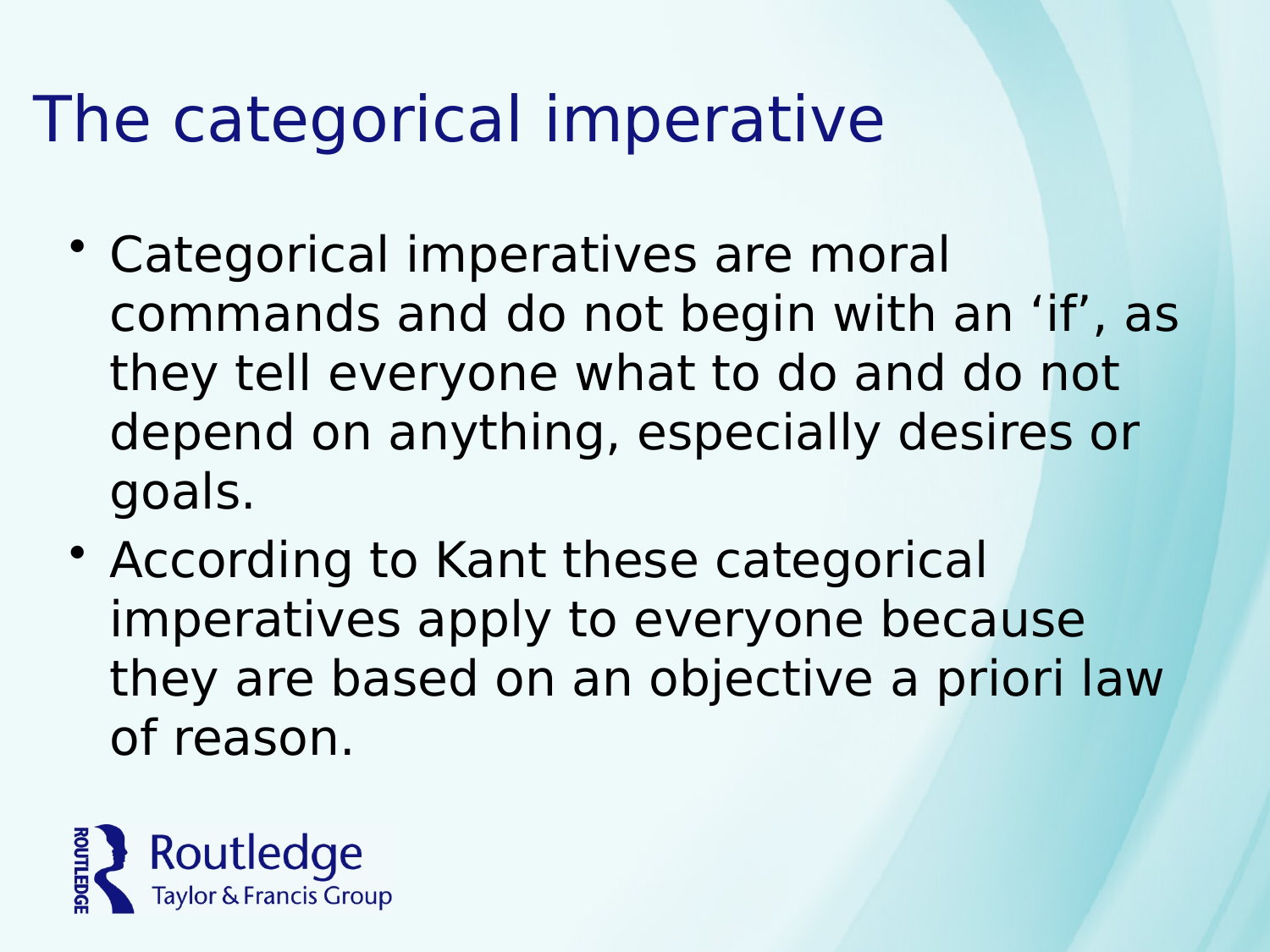

# The categorical imperative
Categorical imperatives are moral commands and do not begin with an ‘if’, as they tell everyone what to do and do not depend on anything, especially desires or goals.
According to Kant these categorical imperatives apply to everyone because they are based on an objective a priori law of reason.